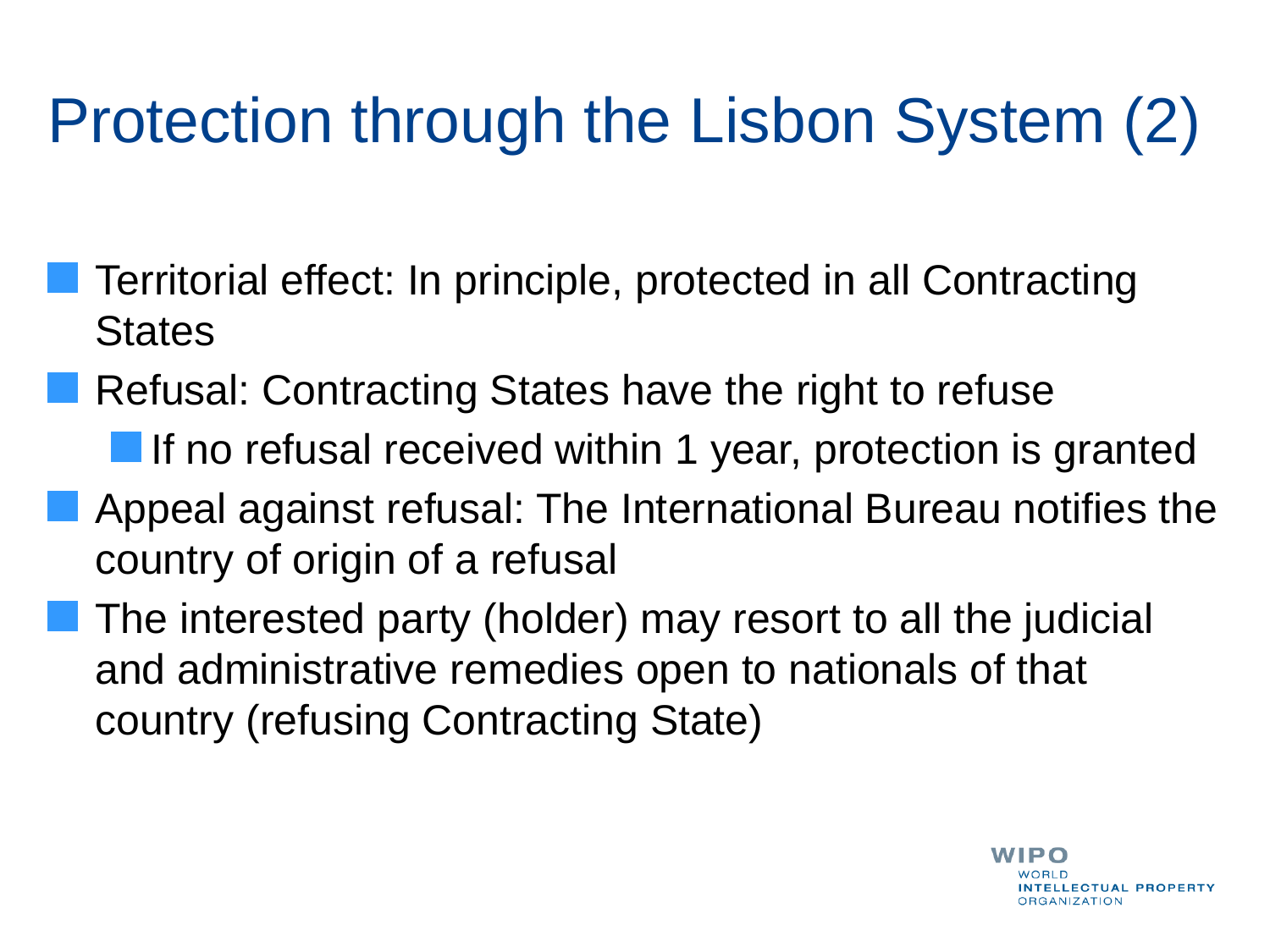

# Protection through the Lisbon System (2)
Territorial effect: In principle, protected in all Contracting States
Refusal: Contracting States have the right to refuse
If no refusal received within 1 year, protection is granted
Appeal against refusal: The International Bureau notifies the country of origin of a refusal
The interested party (holder) may resort to all the judicial and administrative remedies open to nationals of that country (refusing Contracting State)